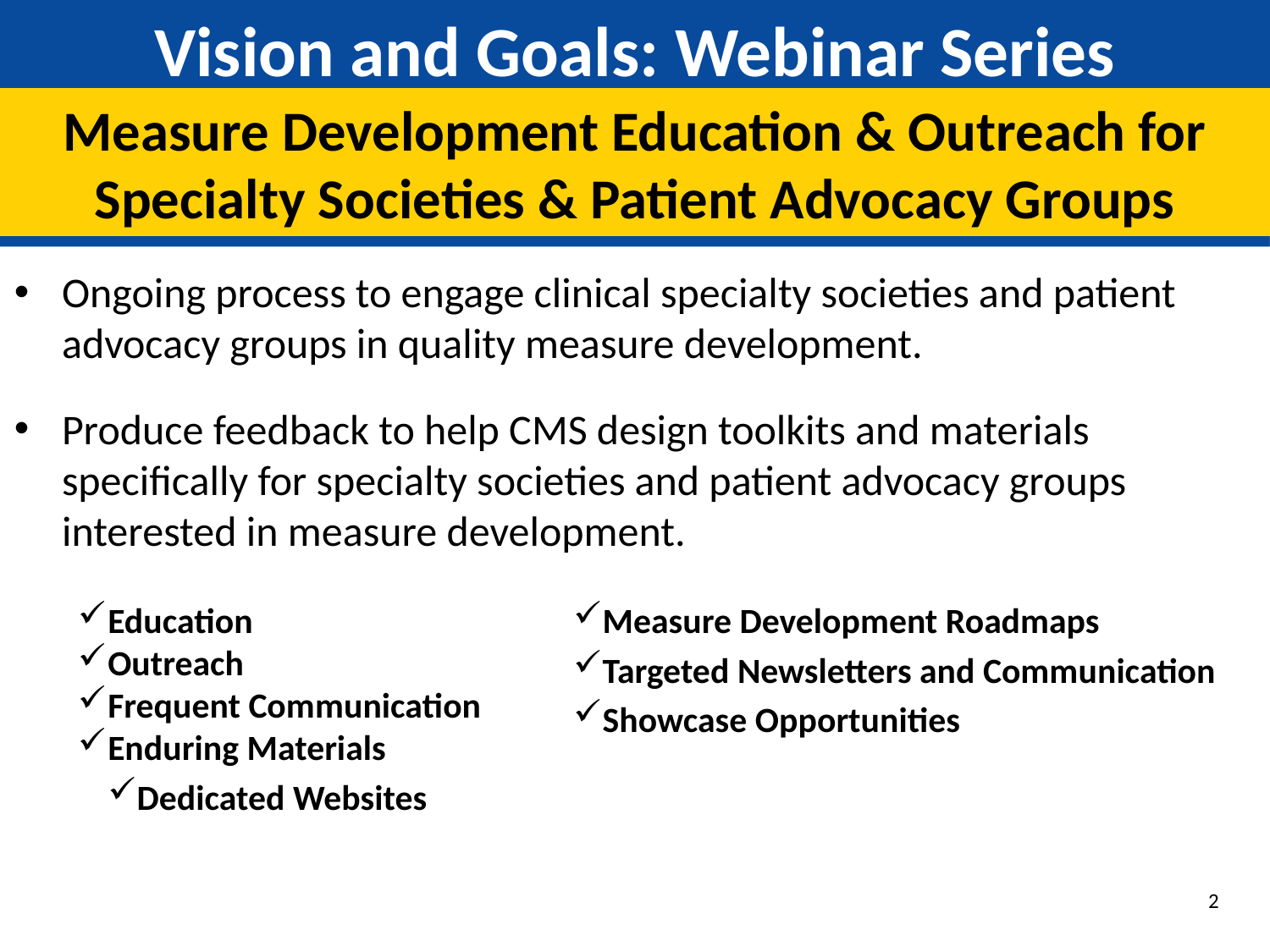

# Vision and Goals: Webinar Series
Measure Development Education & Outreach for Specialty Societies & Patient Advocacy Groups
Ongoing process to engage clinical specialty societies and patient advocacy groups in quality measure development.

Produce feedback to help CMS design toolkits and materials specifically for specialty societies and patient advocacy groups interested in measure development.

Education
Outreach
Frequent Communication
Enduring Materials
Dedicated Websites
Measure Development Roadmaps
Targeted Newsletters and Communication
Showcase Opportunities